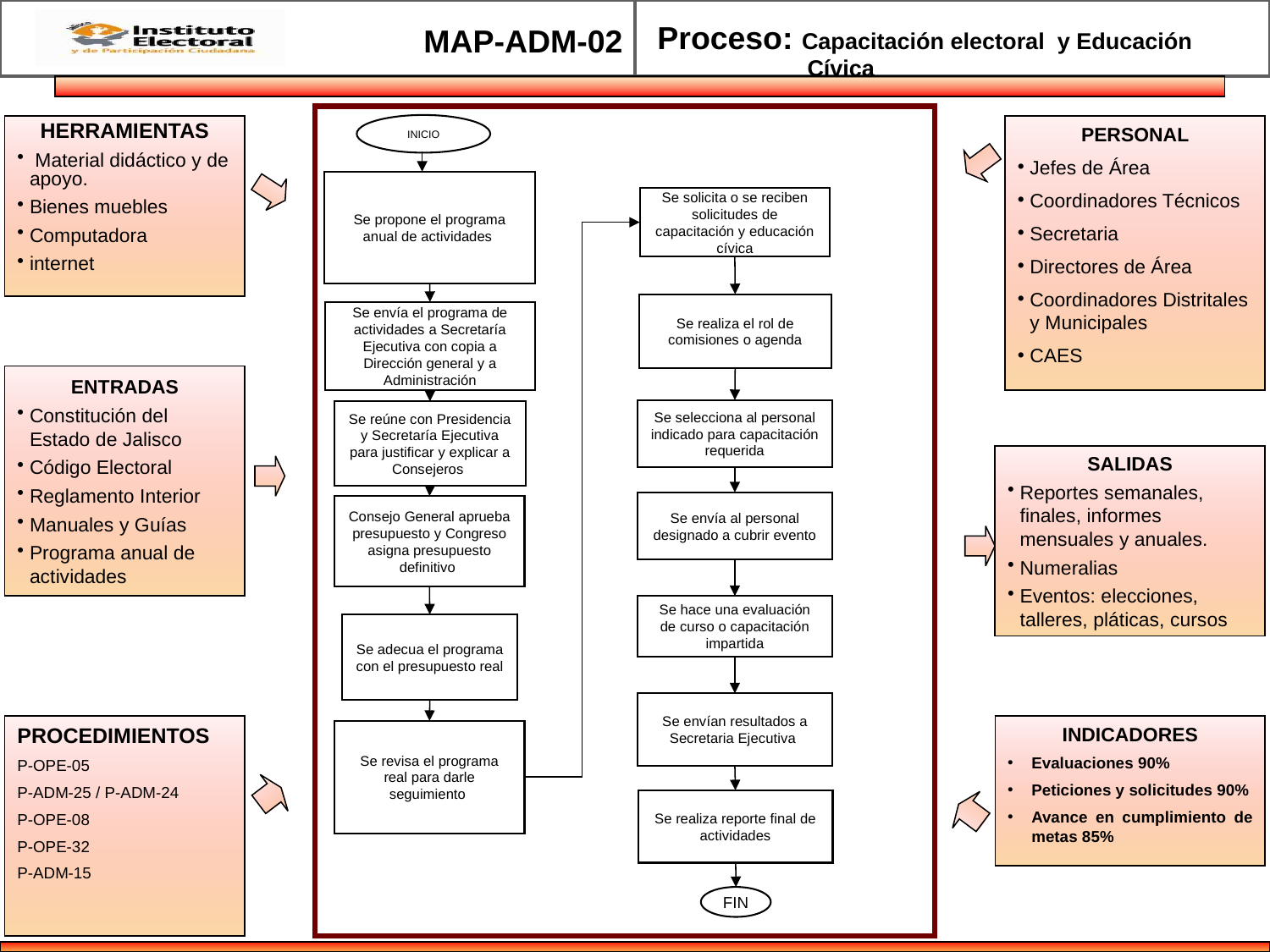

Proceso: Capacitación electoral  y Educación Cívica
MAP-ADM-02

INICIO
HERRAMIENTAS
 Material didáctico y de apoyo.
Bienes muebles
Computadora
internet

PERSONAL
Jefes de Área
Coordinadores Técnicos
Secretaria
Directores de Área
Coordinadores Distritales y Municipales
CAES

Se propone el programa anual de actividades

Se solicita o se reciben solicitudes de capacitación y educación cívica
Se realiza el rol de comisiones o agenda
Se envía el programa de actividades a Secretaría Ejecutiva con copia a Dirección general y a Administración
ENTRADAS
Constitución del Estado de Jalisco
Código Electoral
Reglamento Interior
Manuales y Guías
Programa anual de actividades
Se selecciona al personal indicado para capacitación requerida
Se reúne con Presidencia y Secretaría Ejecutiva para justificar y explicar a Consejeros
SALIDAS
Reportes semanales, finales, informes mensuales y anuales.
Numeralias
Eventos: elecciones, talleres, pláticas, cursos

Se envía al personal designado a cubrir evento
Consejo General aprueba presupuesto y Congreso asigna presupuesto definitivo

Se hace una evaluación de curso o capacitación impartida
Se adecua el programa con el presupuesto real
Se envían resultados a Secretaria Ejecutiva
PROCEDIMIENTOS
P-OPE-05
P-ADM-25 / P-ADM-24
P-OPE-08
P-OPE-32
P-ADM-15

INDICADORES
Evaluaciones 90%
Peticiones y solicitudes 90%
Avance en cumplimiento de metas 85%

Se revisa el programa real para darle seguimiento

Se realiza reporte final de actividades

FIN